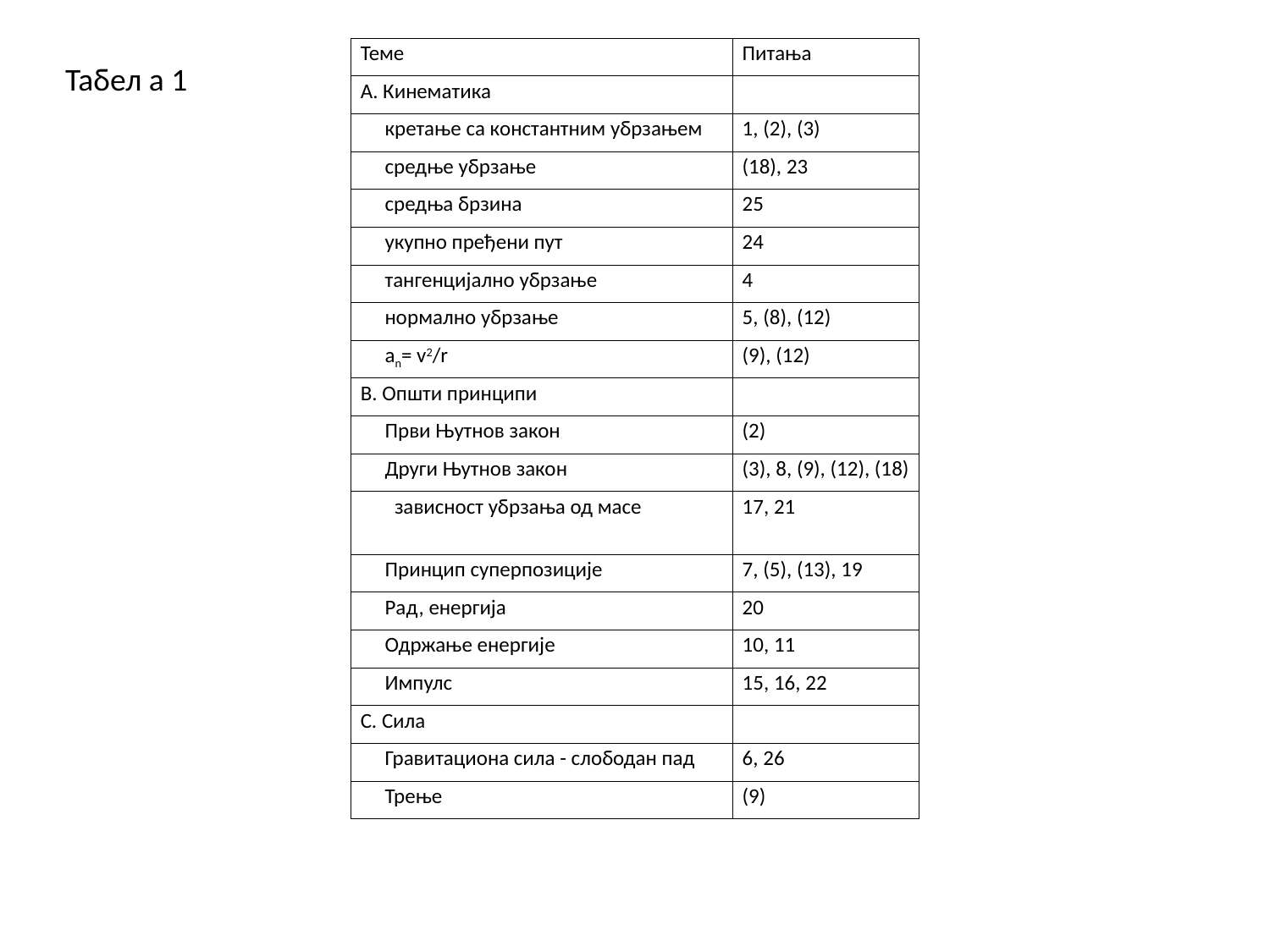

| Теме | Питања |
| --- | --- |
| А. Кинематика |  |
| кретање са константним убрзањем | 1, (2), (3) |
| средње убрзање | (18), 23 |
| средња брзина | 25 |
| укупно пређени пут | 24 |
| тангенцијално убрзање | 4 |
| нормално убрзање | 5, (8), (12) |
| an= v2/r | (9), (12) |
| B. Општи принципи |  |
| Први Њутнов закон | (2) |
| Други Њутнов закон | (3), 8, (9), (12), (18) |
| зависност убрзања од масе | 17, 21 |
| Принцип суперпозиције | 7, (5), (13), 19 |
| Рад, енергија | 20 |
| Одржање енергије | 10, 11 |
| Импулс | 15, 16, 22 |
| C. Сила |  |
| Гравитациона сила - слободан пад | 6, 26 |
| Трење | (9) |
Табел а 1